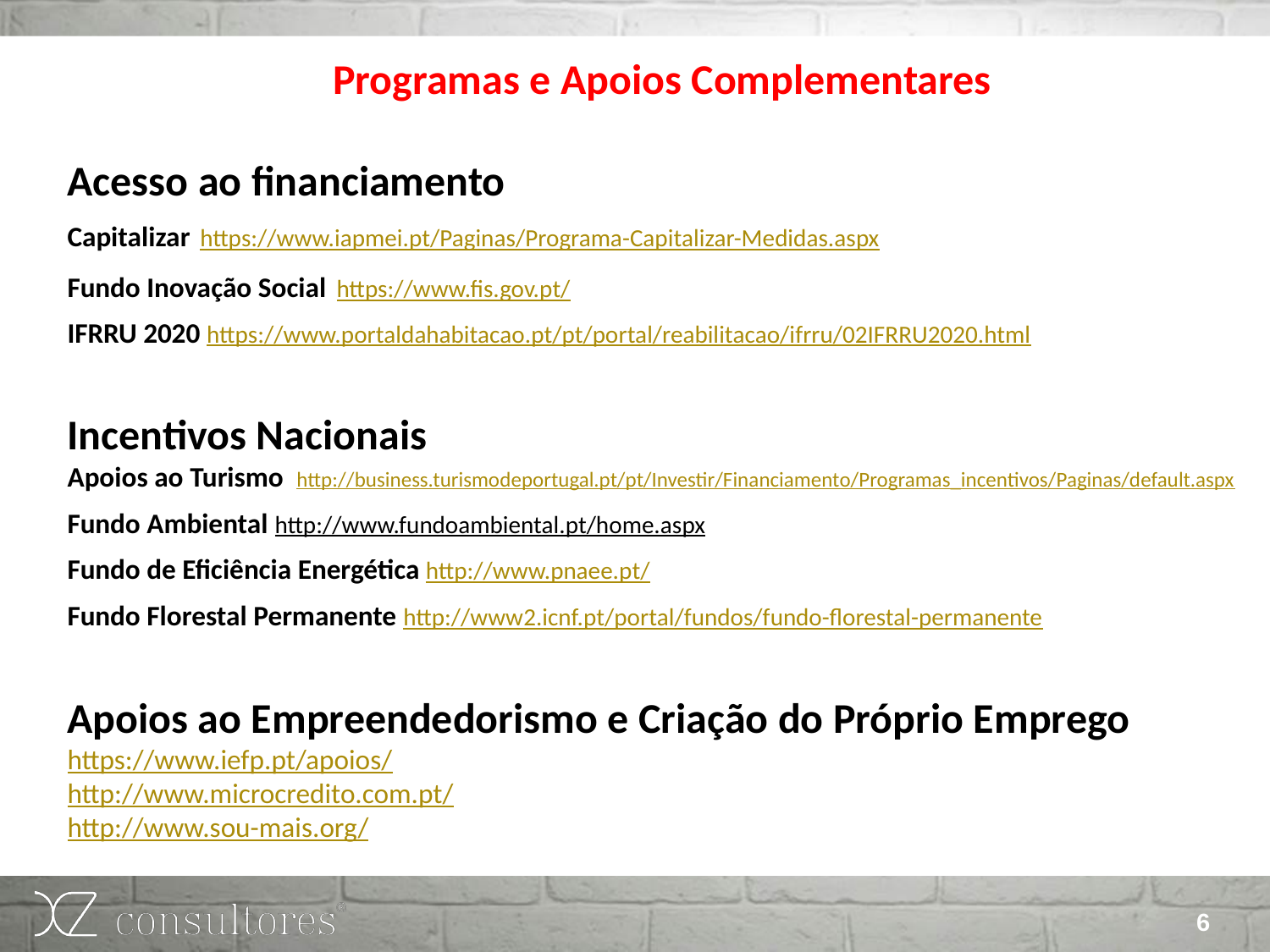

Programas e Apoios Complementares

Acesso ao financiamento
Capitalizar https://www.iapmei.pt/Paginas/Programa-Capitalizar-Medidas.aspx
Fundo Inovação Social https://www.fis.gov.pt/

IFRRU 2020 https://www.portaldahabitacao.pt/pt/portal/reabilitacao/ifrru/02IFRRU2020.html

Incentivos Nacionais
Apoios ao Turismo  http://business.turismodeportugal.pt/pt/Investir/Financiamento/Programas_incentivos/Paginas/default.aspx

Fundo Ambiental http://www.fundoambiental.pt/home.aspx

Fundo de Eficiência Energética http://www.pnaee.pt/

Fundo Florestal Permanente http://www2.icnf.pt/portal/fundos/fundo-florestal-permanente

Apoios ao Empreendedorismo e Criação do Próprio Emprego
https://www.iefp.pt/apoios/
http://www.microcredito.com.pt/
http://www.sou-mais.org/